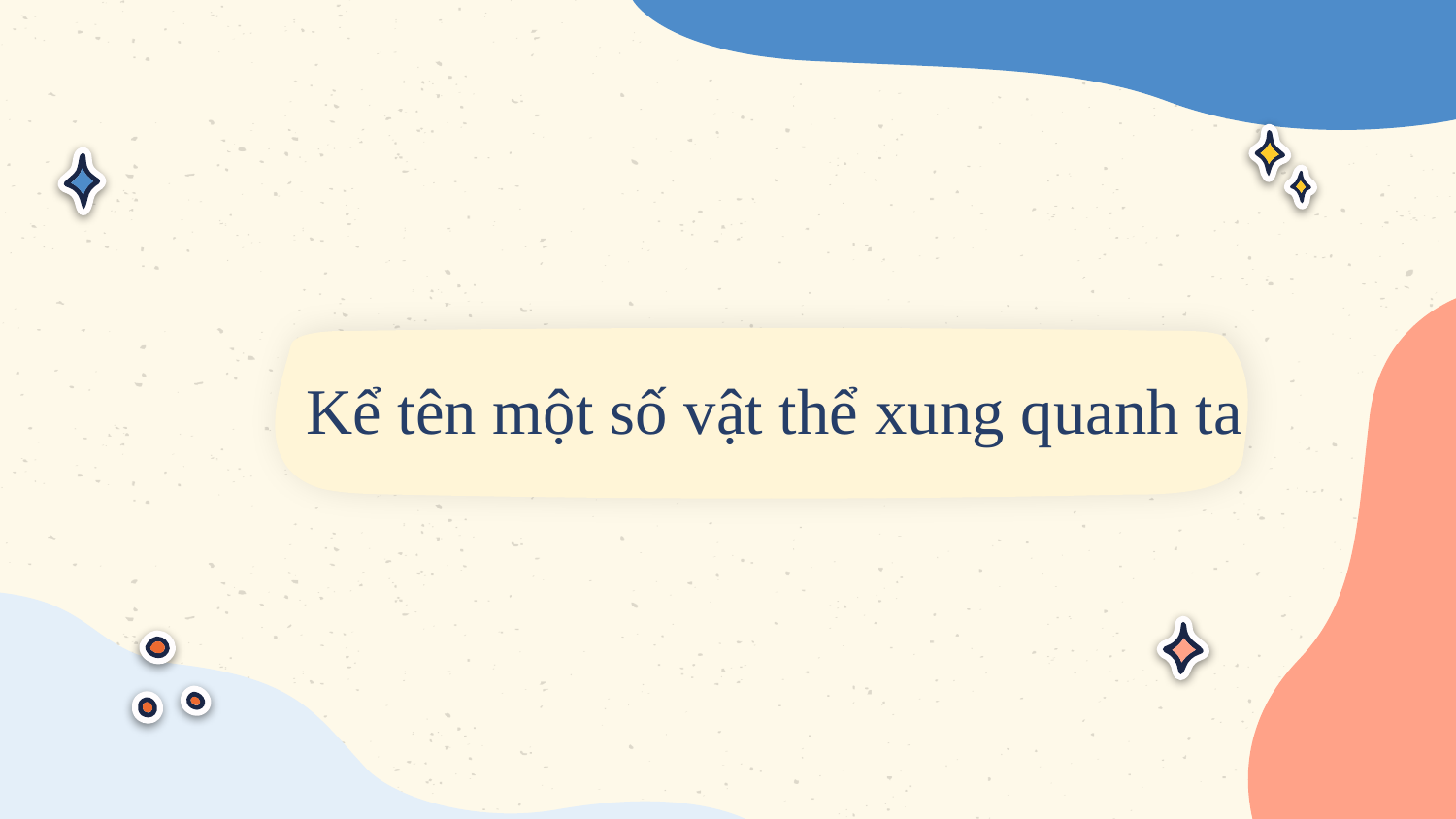

Kể tên một số vật thể xung quanh ta